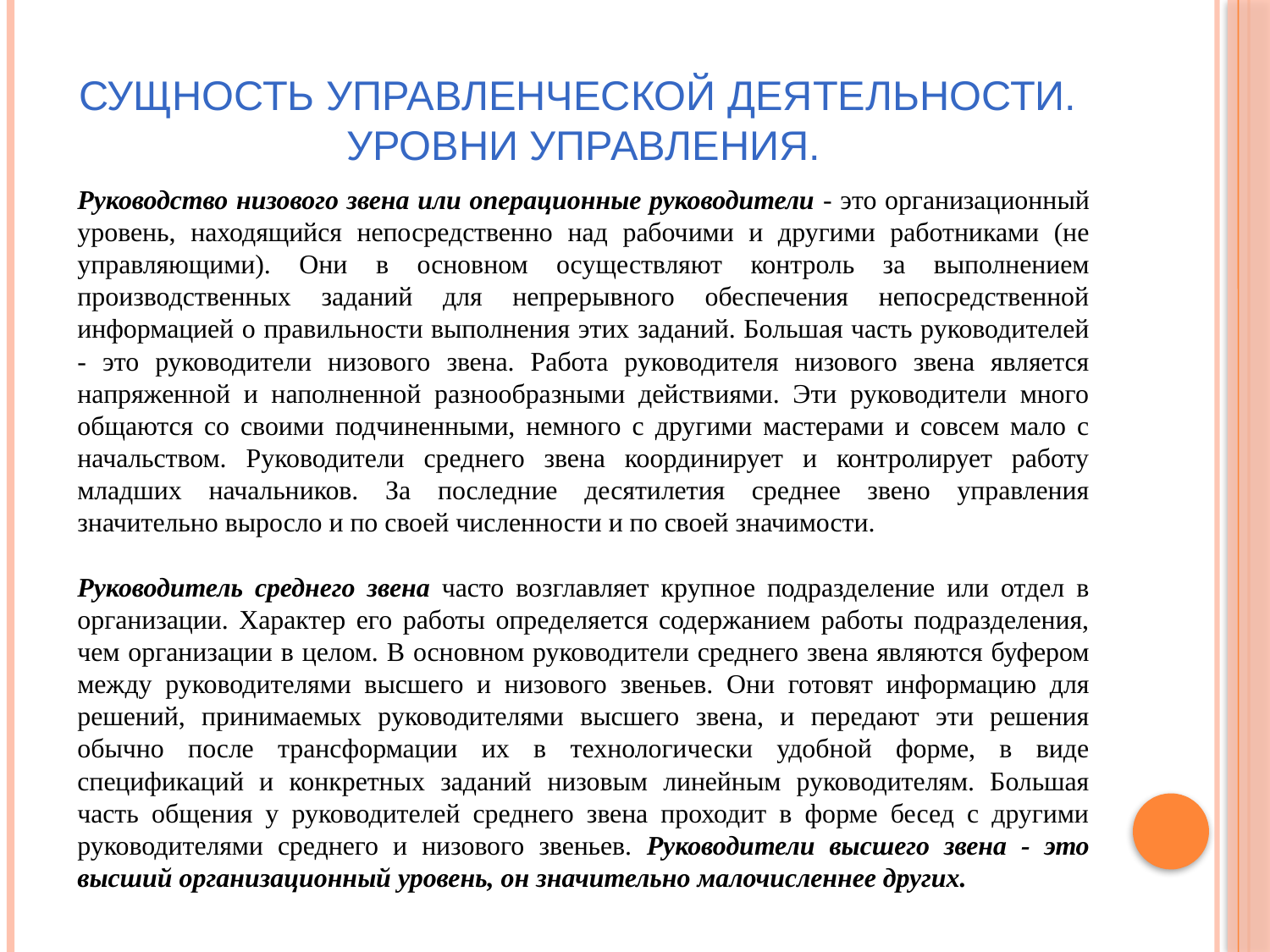

# Сущность управленческой деятельности. Уровни управления.
Руководство низового звена или операционные руководители - это организационный уровень, находящийся непосредственно над рабочими и другими работниками (не управляющими). Они в основном осуществляют контроль за выполнением производственных заданий для непрерывного обеспечения непосредственной информацией о правильности выполнения этих заданий. Большая часть руководителей - это руководители низового звена. Работа руководителя низового звена является напряженной и наполненной разнообразными действиями. Эти руководители много общаются со своими подчиненными, немного с другими мастерами и совсем мало с начальством. Руководители среднего звена координирует и контролирует работу младших начальников. За последние десятилетия среднее звено управления значительно выросло и по своей численности и по своей значимости.

Руководитель среднего звена часто возглавляет крупное подразделение или отдел в организации. Характер его работы определяется содержанием работы подразделения, чем организации в целом. В основном руководители среднего звена являются буфером между руководителями высшего и низового звеньев. Они готовят информацию для решений, принимаемых руководителями высшего звена, и передают эти решения обычно после трансформации их в технологически удобной форме, в виде спецификаций и конкретных заданий низовым линейным руководителям. Большая часть общения у руководителей среднего звена проходит в форме бесед с другими руководителями среднего и низового звеньев. Руководители высшего звена - это высший организационный уровень, он значительно малочисленнее других.